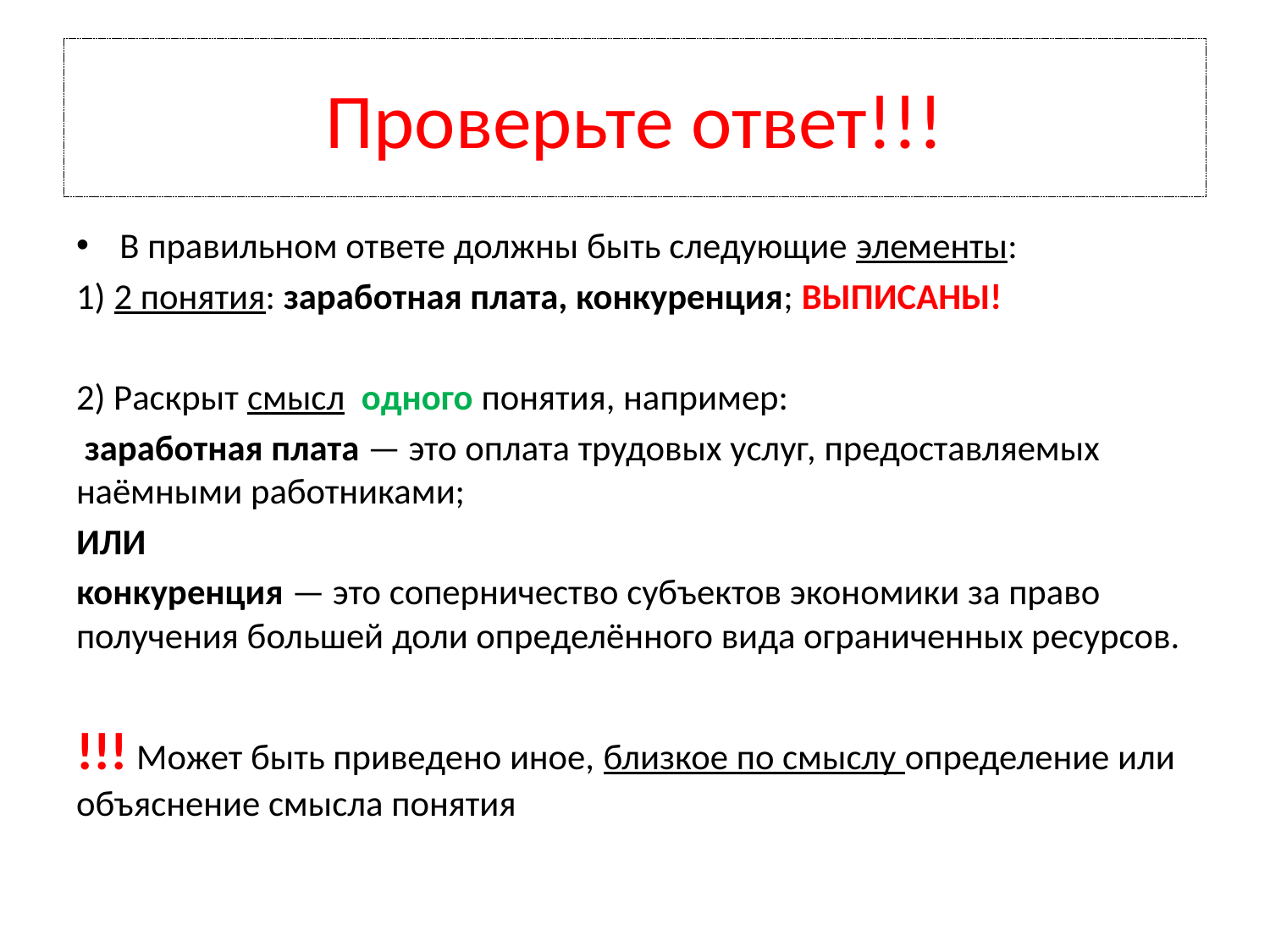

# Проверьте ответ!!!
В правильном ответе должны быть следующие элементы:
1) 2 понятия: заработная плата, конкуренция; ВЫПИСАНЫ!

2) Раскрыт смысл  одного понятия, например:
 заработная плата — это оплата трудовых услуг, предоставляемых наёмными работниками;
ИЛИ
конкуренция — это соперничество субъектов экономики за право получения большей доли определённого вида ограниченных ресурсов.

!!! Может быть приведено иное, близкое по смыслу определение или объяснение смысла понятия